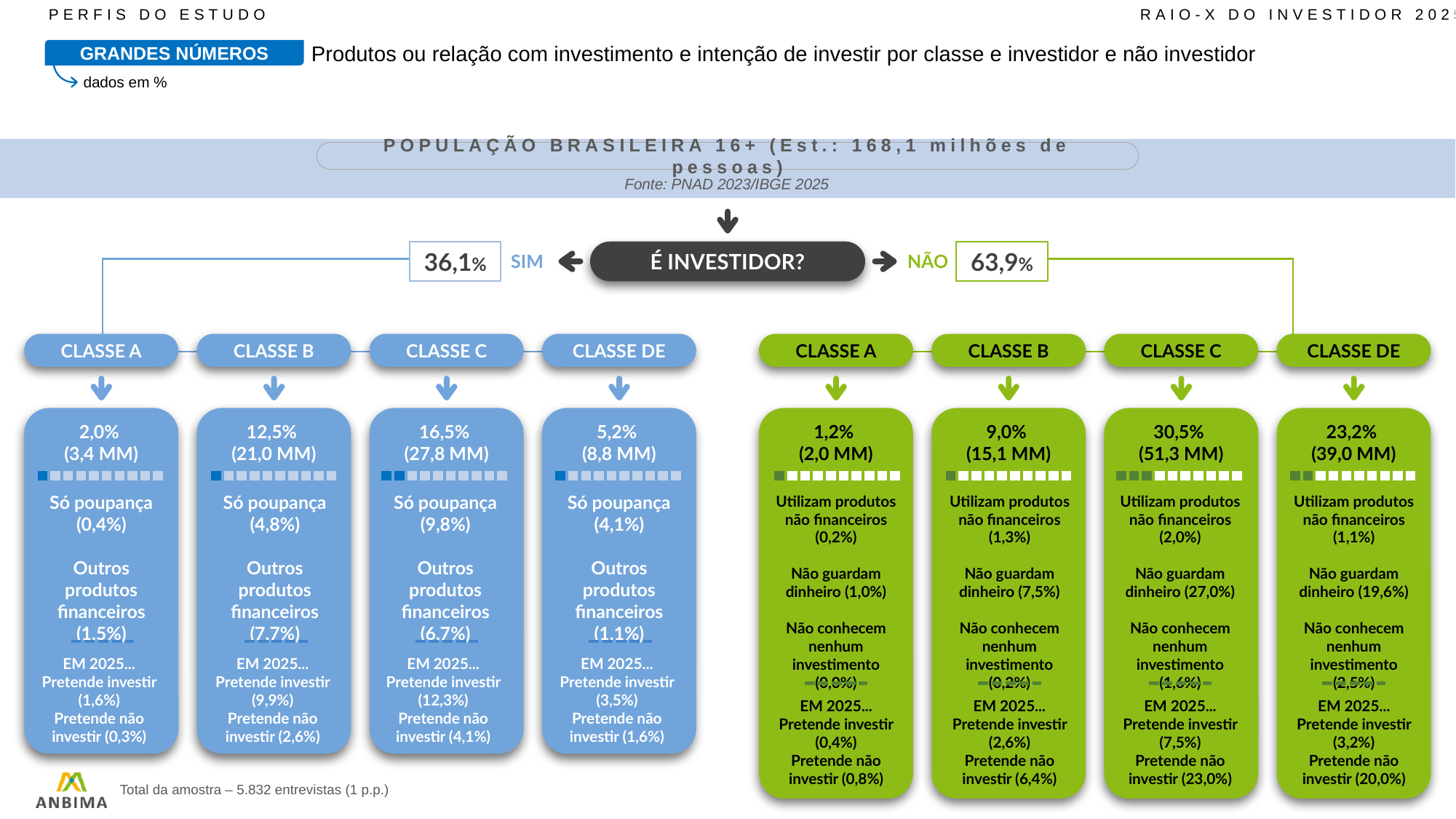

PERFIS DO ESTUDO								RAIO-X DO INVESTIDOR 2025
Produtos ou relação com investimento e intenção de investir por classe e investidor e não investidor
GRANDES NÚMEROS

dados em %

POPULAÇÃO BRASILEIRA 16+ (Est.: 168,1 milhões de pessoas)
Fonte: PNAD 2023/IBGE 2025

36,1%
63,9%
É INVESTIDOR?
SIM
NÃO

CLASSE A
CLASSE B
CLASSE C
CLASSE DE
CLASSE A
CLASSE B
CLASSE C
CLASSE DE

2,0%
(3,4 MM)
12,5%
(21,0 MM)
16,5%
(27,8 MM)
5,2%
(8,8 MM)
1,2%
(2,0 MM)
9,0%
(15,1 MM)
30,5%
(51,3 MM)
23,2%
(39,0 MM)
|  |  |  |  |  |  |  |  |  |  |
| --- | --- | --- | --- | --- | --- | --- | --- | --- | --- |
|  |  |  |  |  |  |  |  |  |  |
| --- | --- | --- | --- | --- | --- | --- | --- | --- | --- |
|  |  |  |  |  |  |  |  |  |  |
| --- | --- | --- | --- | --- | --- | --- | --- | --- | --- |
|  |  |  |  |  |  |  |  |  |  |
| --- | --- | --- | --- | --- | --- | --- | --- | --- | --- |
|  |  |  |  |  |  |  |  |  |  |
| --- | --- | --- | --- | --- | --- | --- | --- | --- | --- |
|  |  |  |  |  |  |  |  |  |  |
| --- | --- | --- | --- | --- | --- | --- | --- | --- | --- |
|  |  |  |  |  |  |  |  |  |  |
| --- | --- | --- | --- | --- | --- | --- | --- | --- | --- |
|  |  |  |  |  |  |  |  |  |  |
| --- | --- | --- | --- | --- | --- | --- | --- | --- | --- |
Só poupança
(0,4%)

Outros produtos financeiros
(1,5%)
Só poupança
(4,8%)

Outros produtos financeiros
(7,7%)
Só poupança
(9,8%)

Outros produtos financeiros
(6,7%)
Só poupança
(4,1%)

Outros produtos financeiros
(1,1%)
Utilizam produtos não financeiros (0,2%)

Não guardam dinheiro (1,0%)

Não conhecem nenhum investimento (0,0%)
Utilizam produtos não financeiros (1,3%)

Não guardam dinheiro (7,5%)

Não conhecem nenhum investimento (0,2%)
Utilizam produtos não financeiros (2,0%)

Não guardam dinheiro (27,0%)

Não conhecem nenhum investimento (1,6%)
Utilizam produtos não financeiros (1,1%)

Não guardam dinheiro (19,6%)

Não conhecem nenhum investimento (2,5%)
EM 2025...
Pretende investir (1,6%)
Pretende não investir (0,3%)
EM 2025...
Pretende investir (9,9%)
Pretende não investir (2,6%)
EM 2025...
Pretende investir (12,3%)
Pretende não investir (4,1%)
EM 2025...
Pretende investir (3,5%)
Pretende não investir (1,6%)
EM 2025...
Pretende investir (0,4%)
Pretende não investir (0,8%)
EM 2025...
Pretende investir (2,6%)
Pretende não investir (6,4%)
EM 2025...
Pretende investir (7,5%)
Pretende não investir (23,0%)
EM 2025...
Pretende investir (3,2%)
Pretende não investir (20,0%)
Total da amostra – 5.832 entrevistas (1 p.p.)